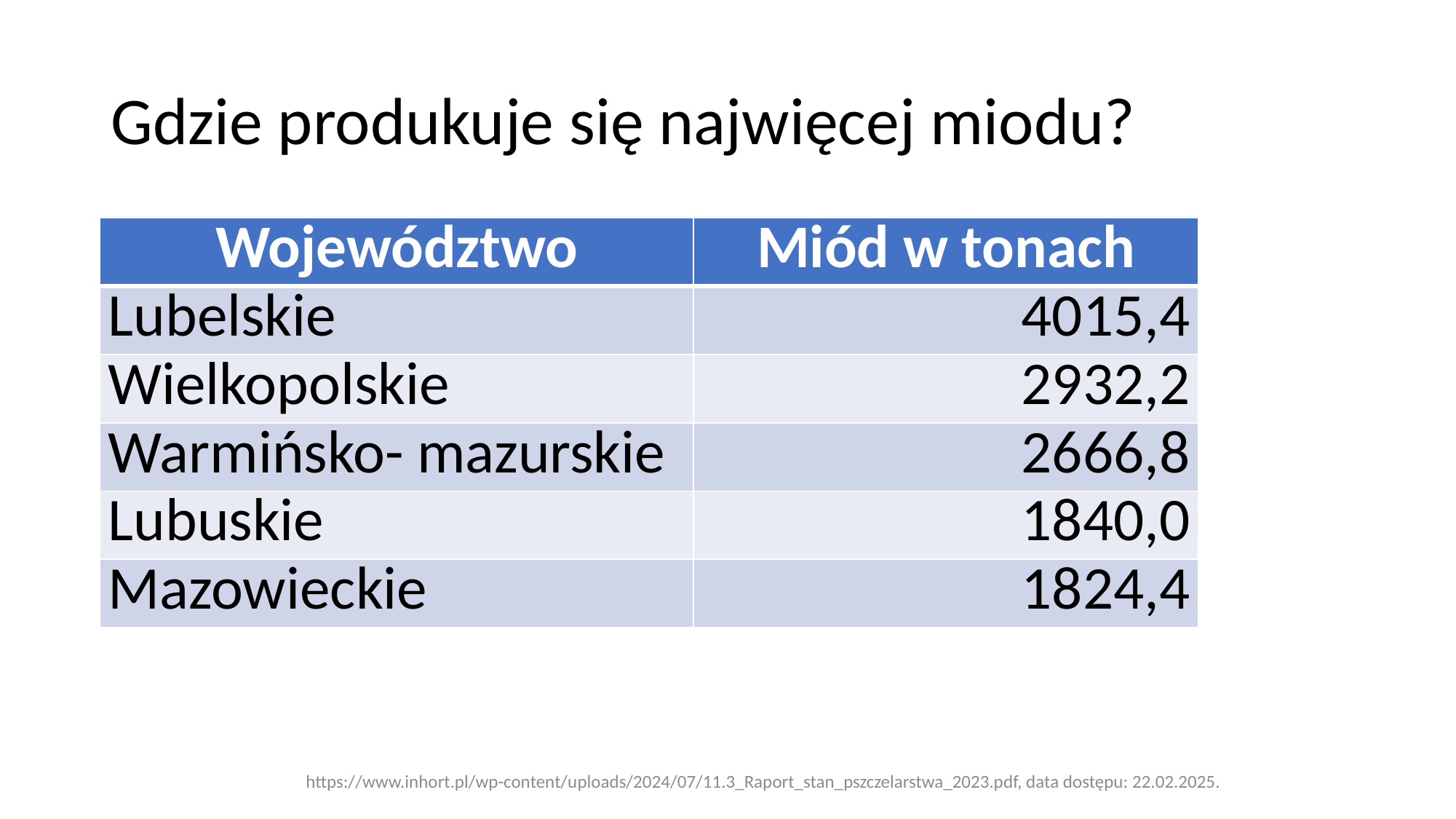

# Gdzie produkuje się najwięcej miodu?
| Województwo | Miód w tonach |
| --- | --- |
| Lubelskie | 4015,4 |
| Wielkopolskie | 2932,2 |
| Warmińsko- mazurskie | 2666,8 |
| Lubuskie | 1840,0 |
| Mazowieckie | 1824,4 |
https://www.inhort.pl/wp-content/uploads/2024/07/11.3_Raport_stan_pszczelarstwa_2023.pdf, data dostępu: 22.02.2025.